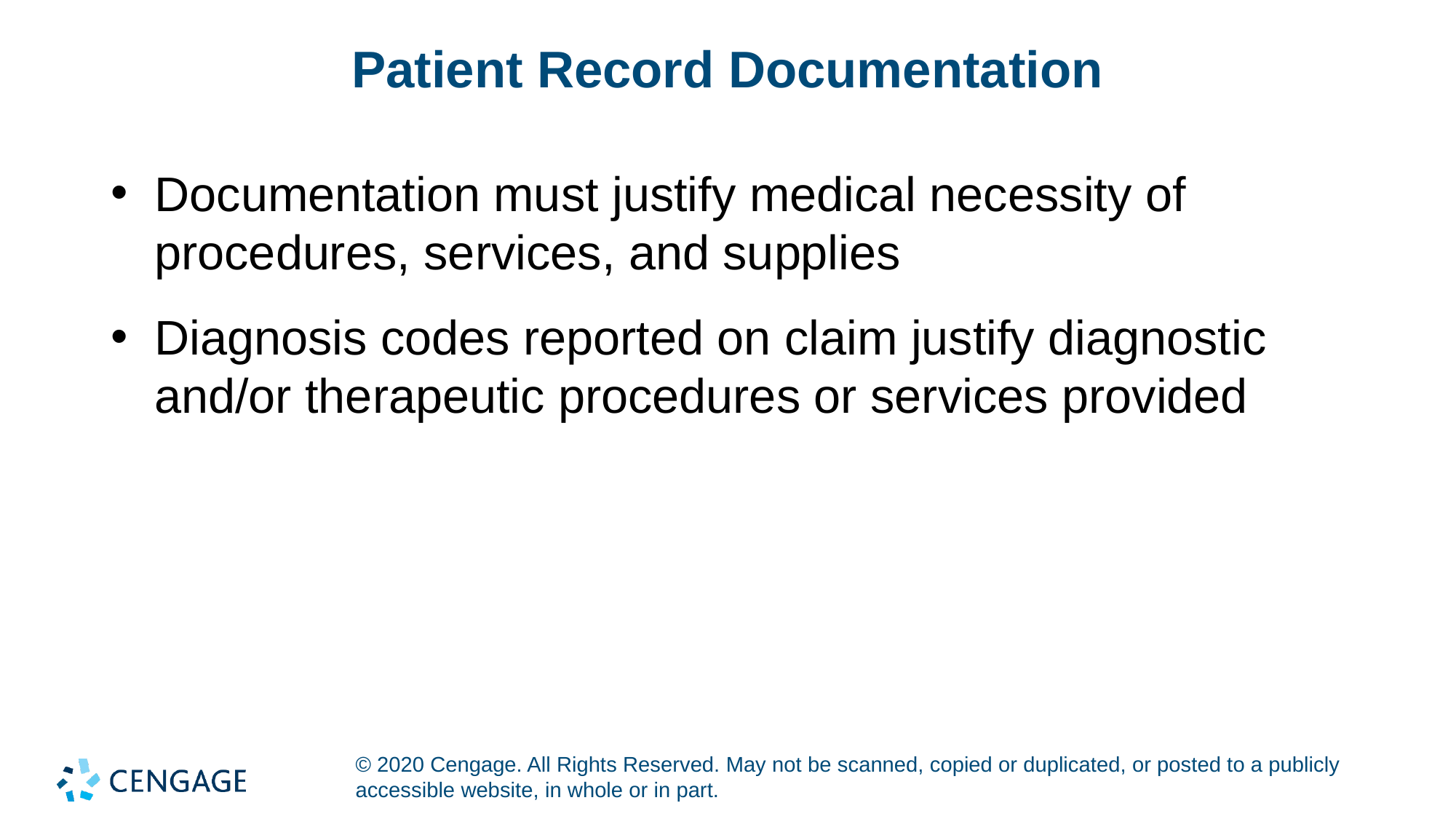

# Patient Record Documentation
Documentation must justify medical necessity of procedures, services, and supplies
Diagnosis codes reported on claim justify diagnostic and/or therapeutic procedures or services provided